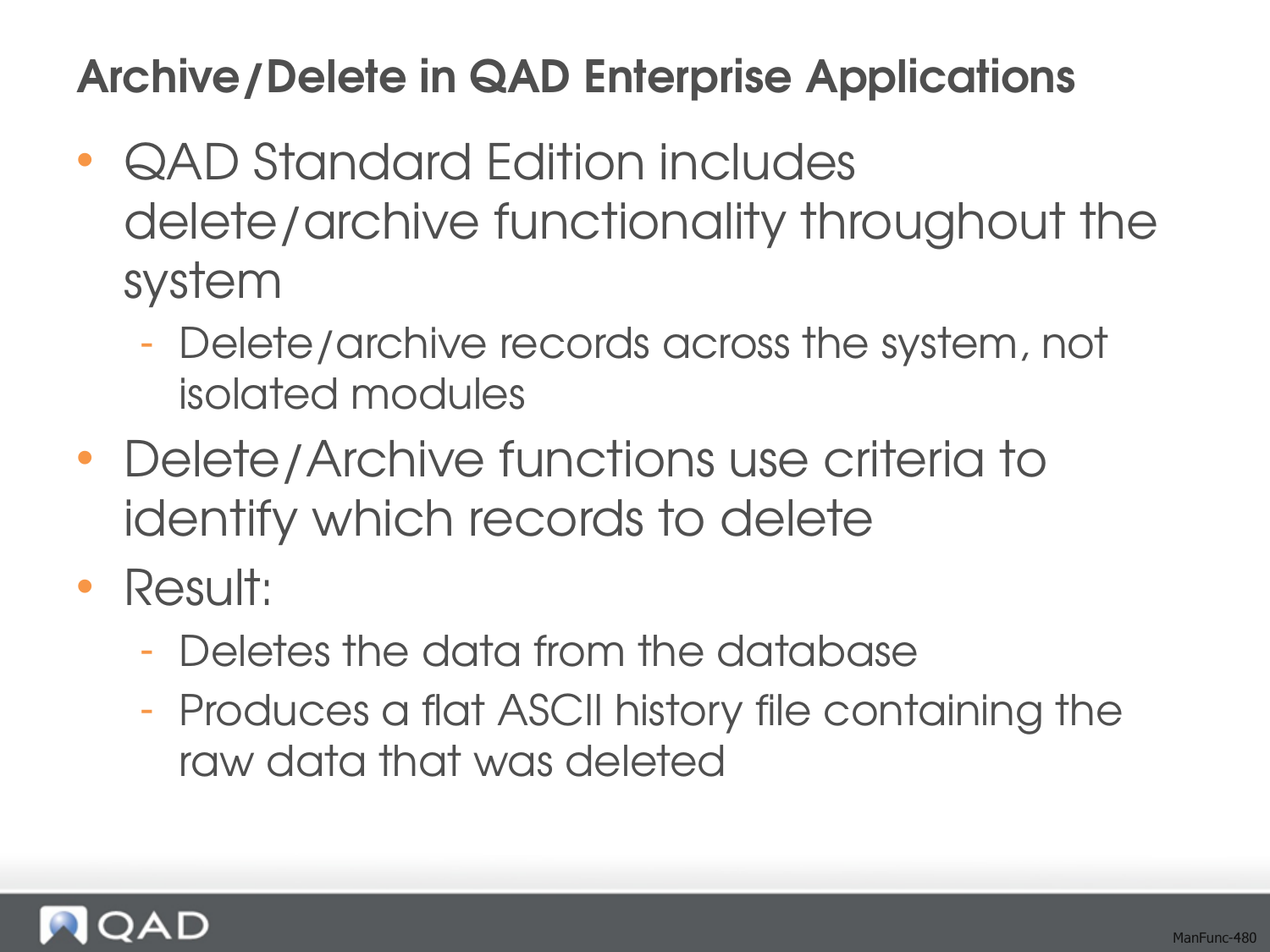

# Archive/Delete in QAD Enterprise Applications
QAD Standard Edition includes delete/archive functionality throughout the system
Delete/archive records across the system, not isolated modules
Delete/Archive functions use criteria to identify which records to delete
Result:
Deletes the data from the database
Produces a flat ASCII history file containing the raw data that was deleted

ManFunc-480